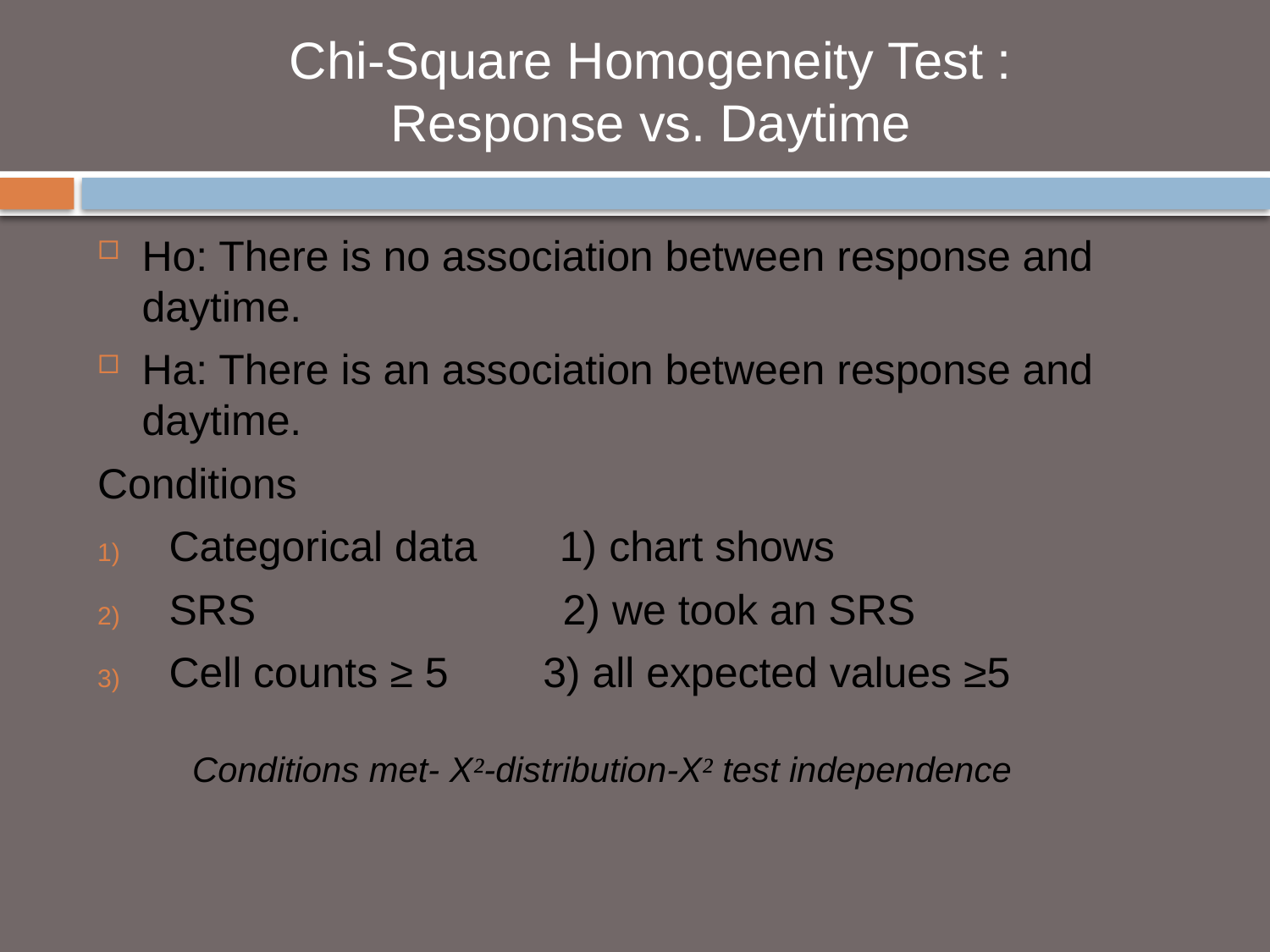

# Chi-Square Homogeneity Test : Response vs. Daytime
Ho: There is no association between response and daytime.
Ha: There is an association between response and daytime.
Conditions
Categorical data       1) chart shows
SRS                          2) we took an SRS
Cell counts ≥ 5        3) all expected values ≥5

Conditions met- X²-distribution-X² test independence